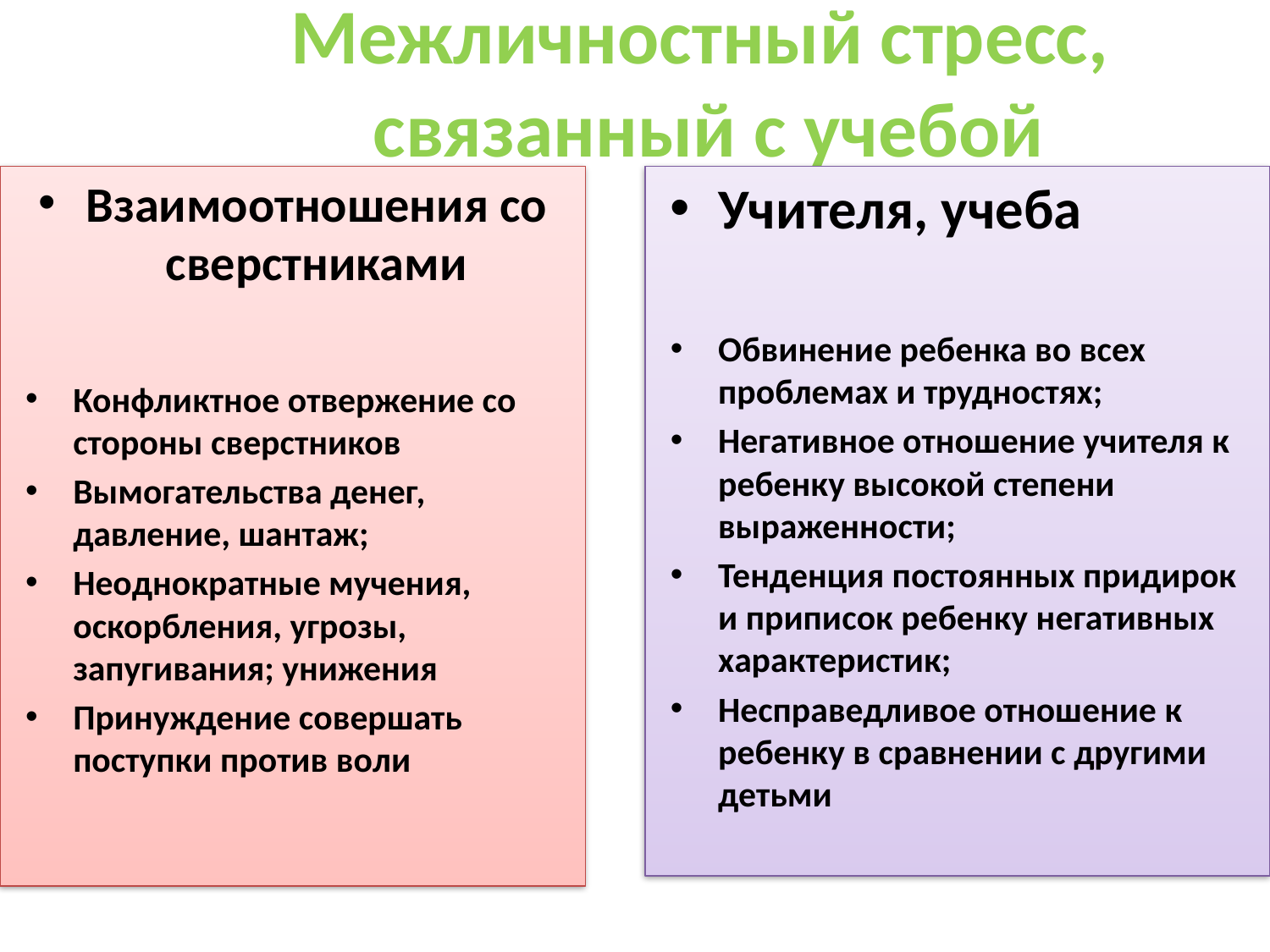

Межличностный стресс,
связанный с учебой
Взаимоотношения со сверстниками

Конфликтное отвержение со стороны сверстников
Вымогательства денег, давление, шантаж;
Неоднократные мучения, оскорбления, угрозы, запугивания; унижения
Принуждение совершать поступки против воли

Учителя, учеба

Обвинение ребенка во всех проблемах и трудностях;
Негативное отношение учителя к ребенку высокой степени выраженности;
Тенденция постоянных придирок и приписок ребенку негативных характеристик;
Несправедливое отношение к ребенку в сравнении с другими детьми